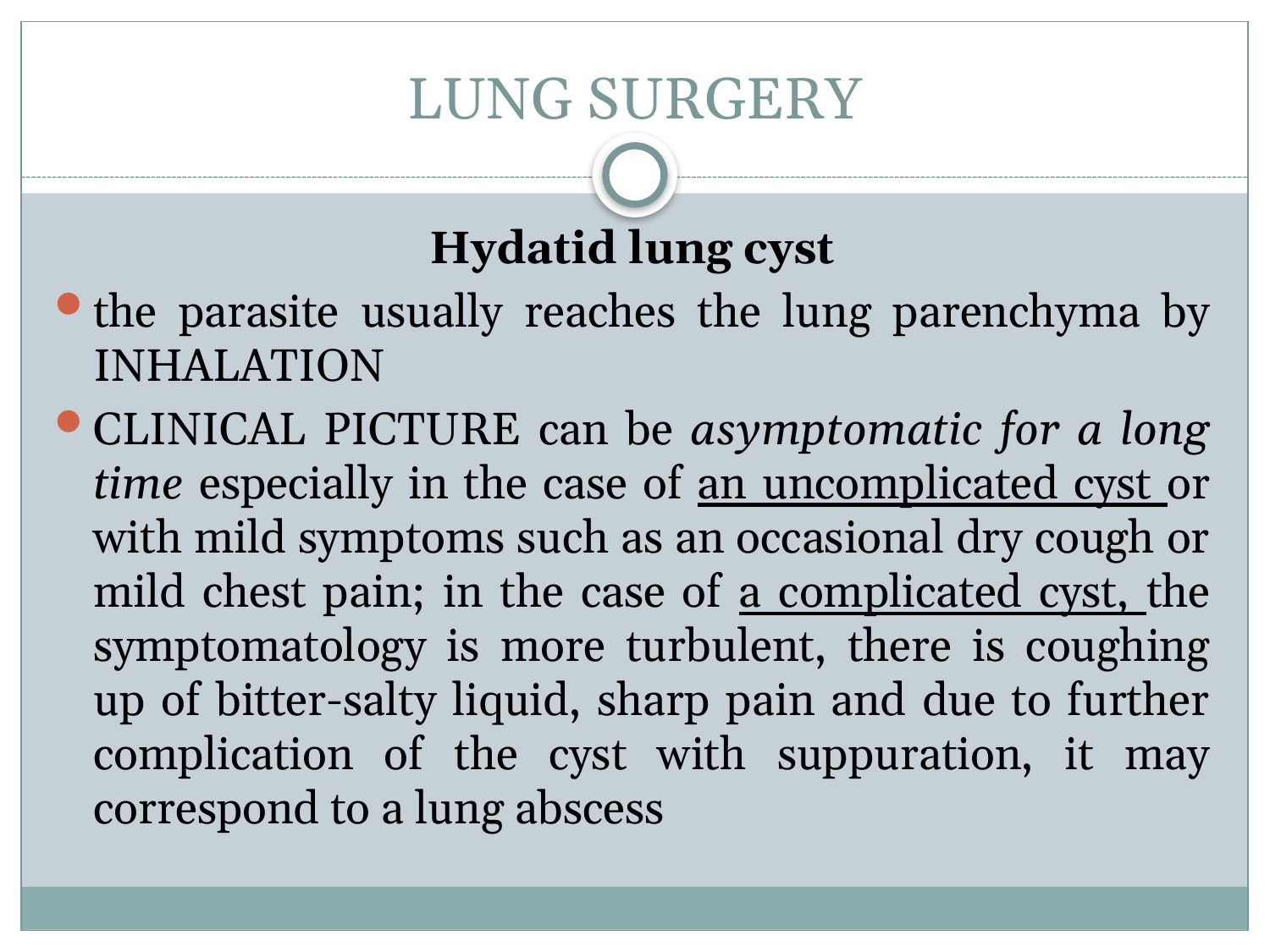

# LUNG SURGERY
Hydatid lung cyst
the parasite usually reaches the lung parenchyma by INHALATION
CLINICAL PICTURE can be asymptomatic for a long time especially in the case of an uncomplicated cyst or with mild symptoms such as an occasional dry cough or mild chest pain; in the case of a complicated cyst, the symptomatology is more turbulent, there is coughing up of bitter-salty liquid, sharp pain and due to further complication of the cyst with suppuration, it may correspond to a lung abscess